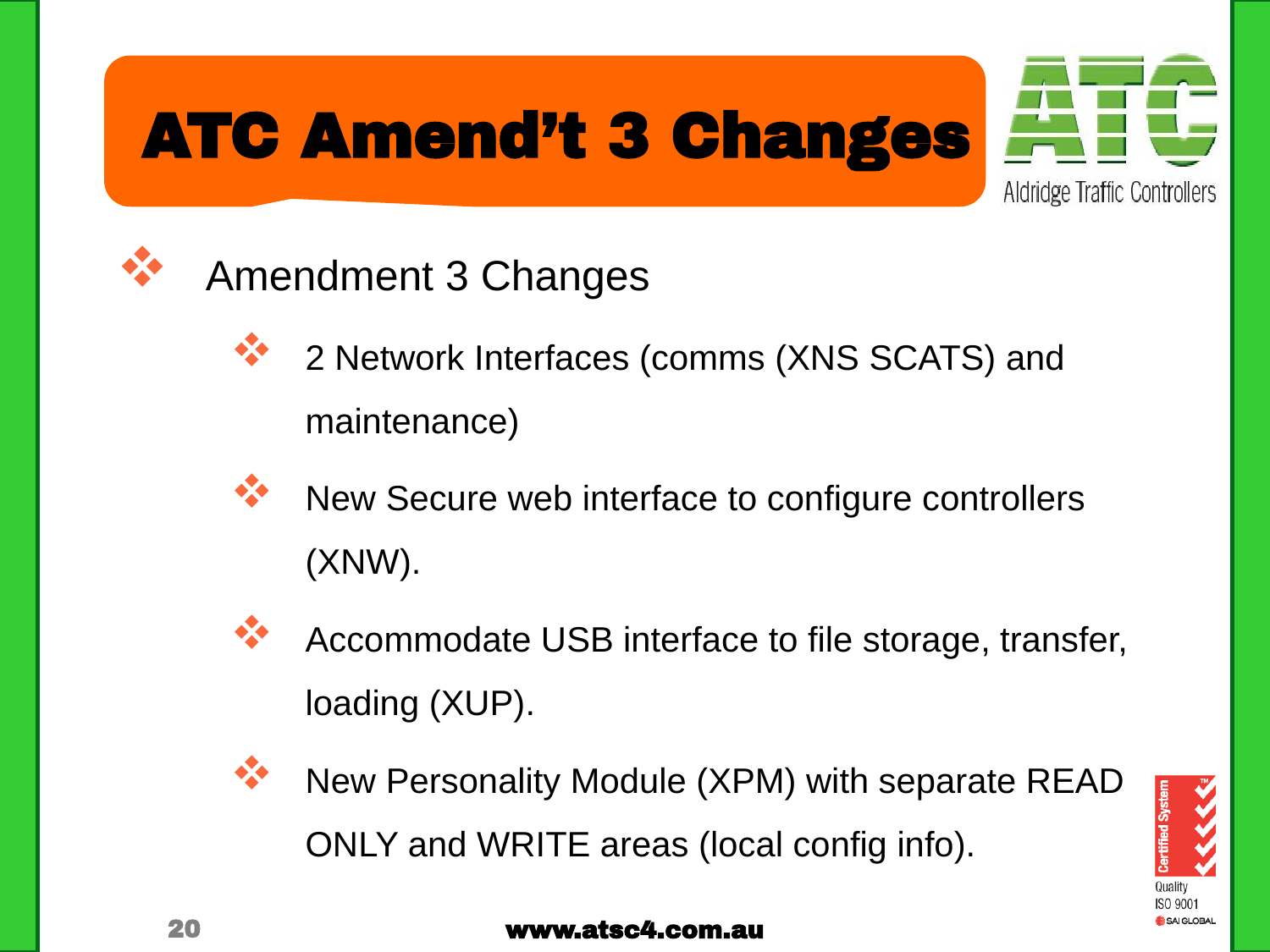

# ATC Amend’t 3 Changes
Amendment 3 Changes
2 Network Interfaces (comms (XNS SCATS) and maintenance)
New Secure web interface to configure controllers (XNW).
Accommodate USB interface to file storage, transfer, loading (XUP).
New Personality Module (XPM) with separate READ ONLY and WRITE areas (local config info).

www.atsc4.com.au
20